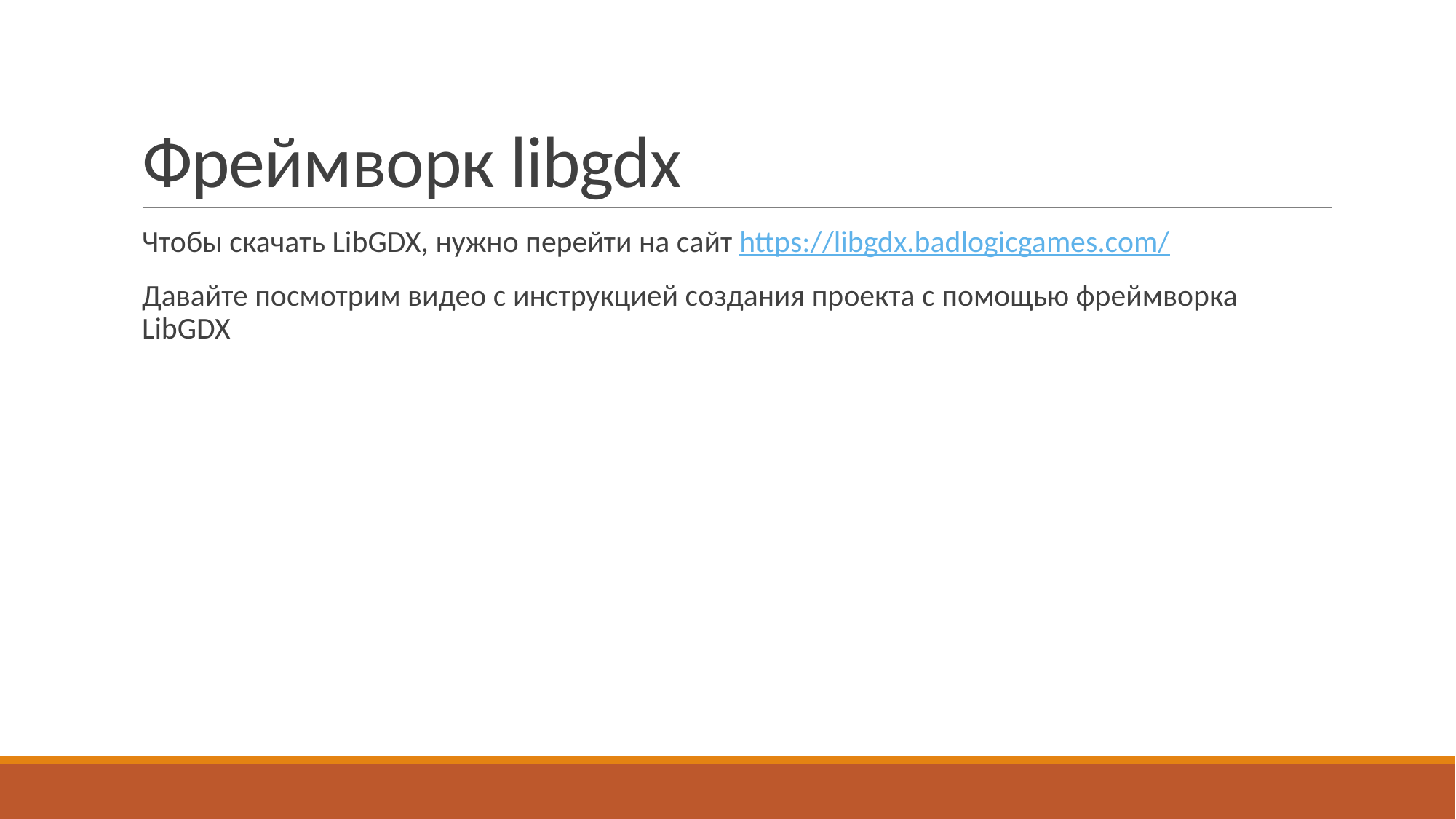

# Фреймворк libgdx
Чтобы скачать LibGDX, нужно перейти на сайт https://libgdx.badlogicgames.com/
Давайте посмотрим видео с инструкцией создания проекта с помощью фреймворка LibGDX